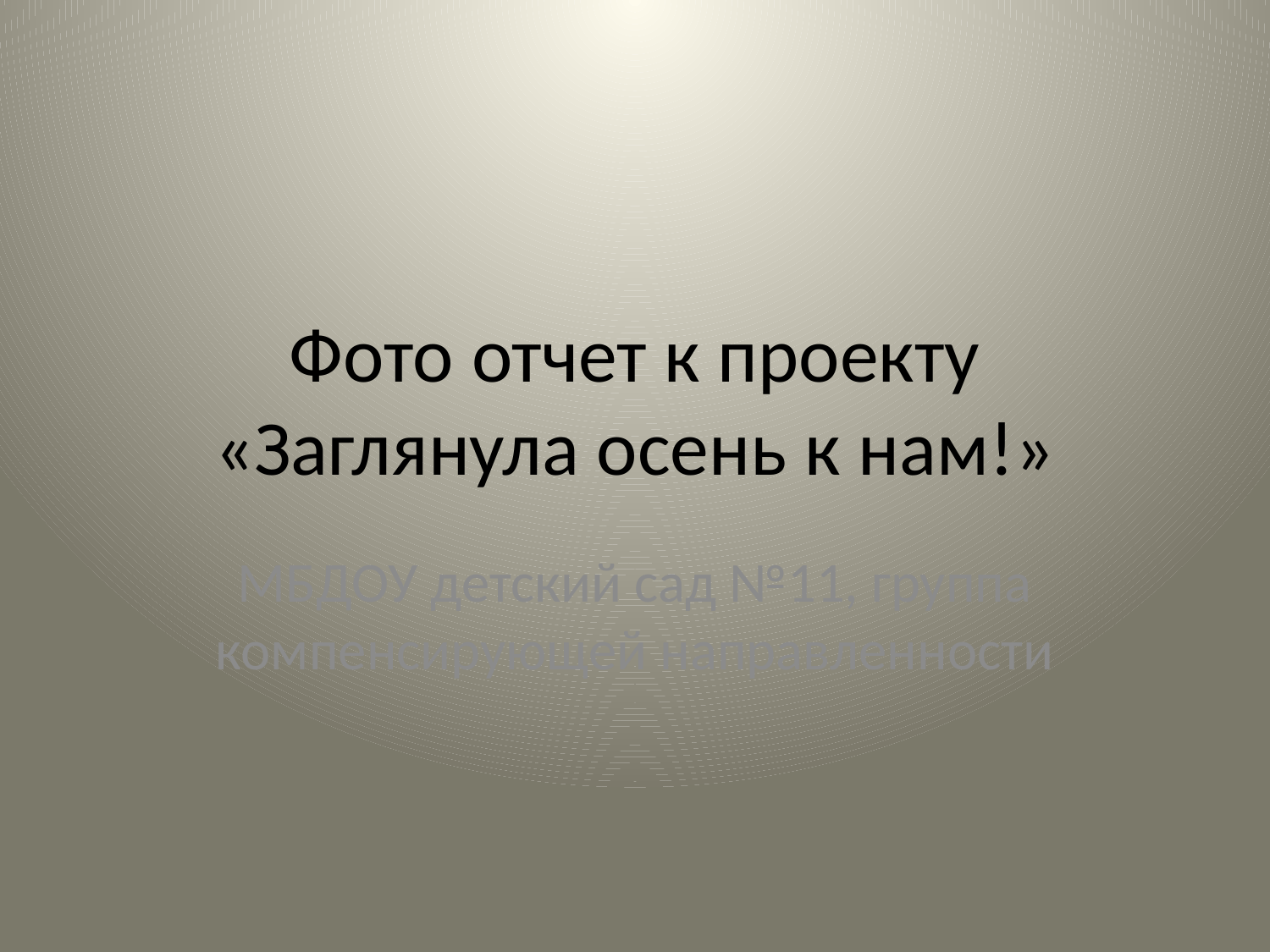

# Фото отчет к проекту «Заглянула осень к нам!»
МБДОУ детский сад №11, группа компенсирующей направленности